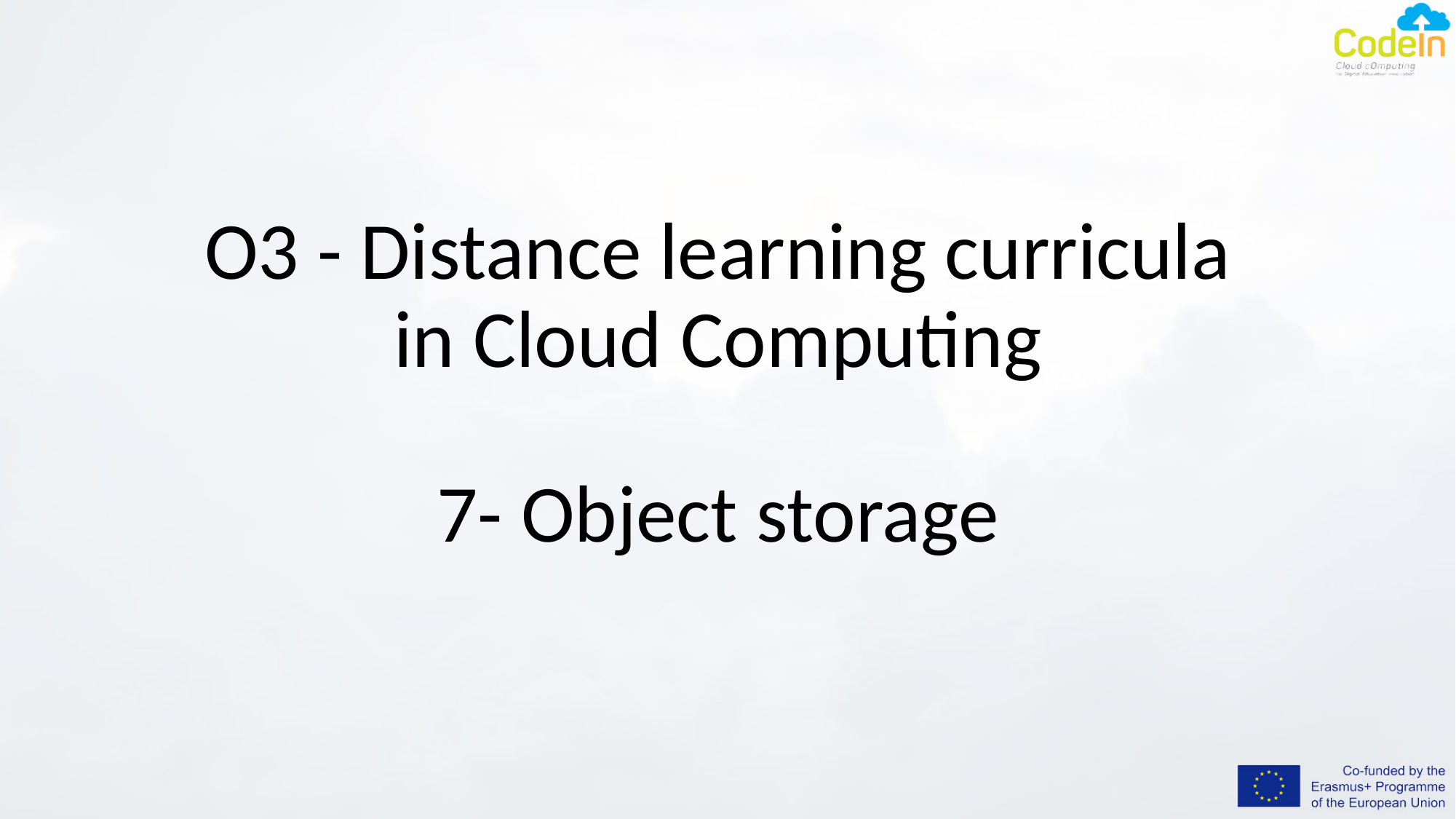

# O3 - Distance learning curricula in Cloud Computing 7- Object storage